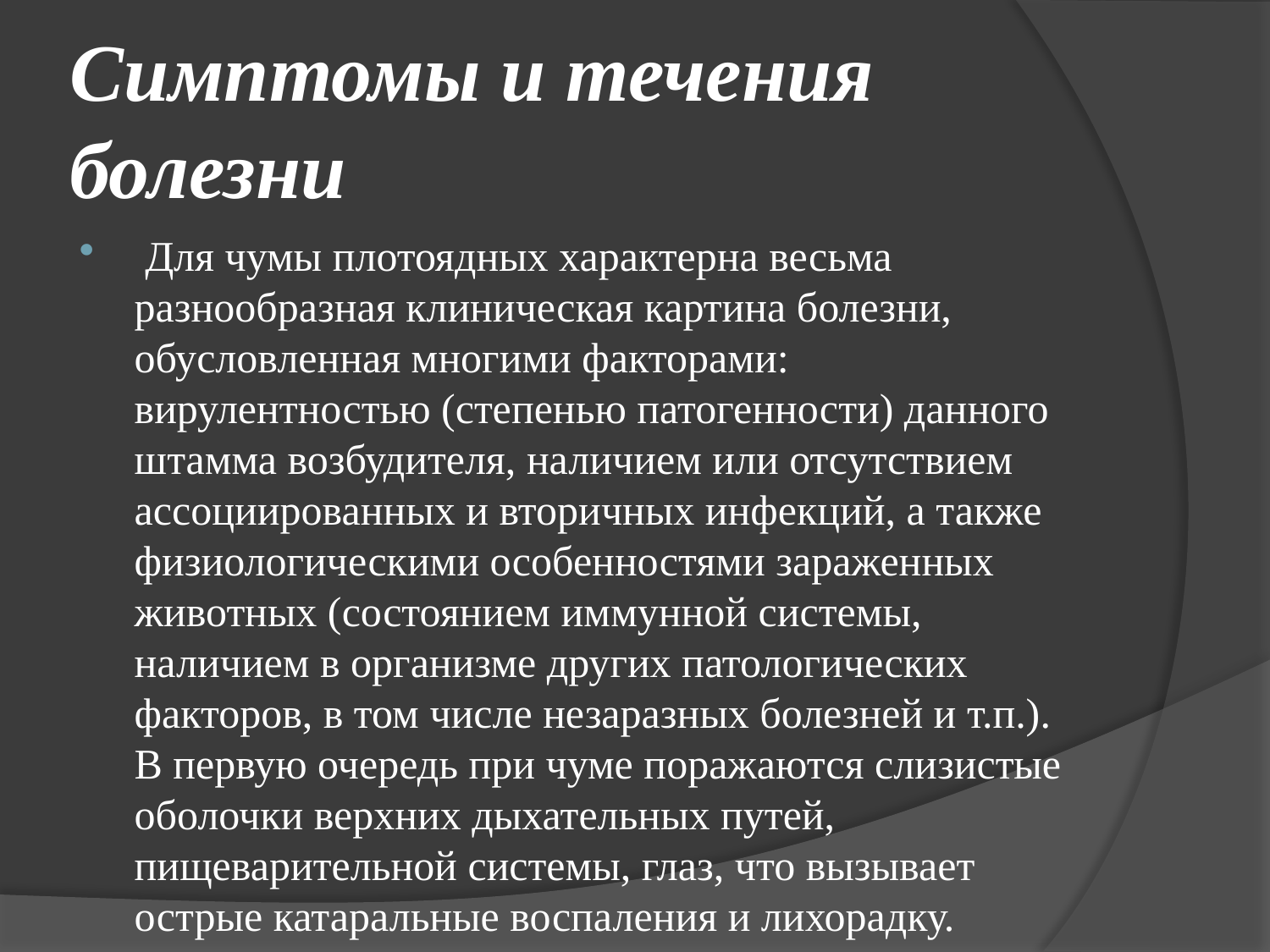

# Симптомы и течения болезни
 Для чумы плотоядных характерна весьма разнообразная клиническая картина болезни, обусловленная многими факторами: вирулентностью (степенью патогенности) данного штамма возбудителя, наличием или отсутствием ассоциированных и вторичных инфекций, а также физиологическими особенностями зараженных животных (состоянием иммунной системы, наличием в организме других патологических факторов, в том числе незаразных болезней и т.п.). В первую очередь при чуме поражаются слизистые оболочки верхних дыхательных путей, пищеварительной системы, глаз, что вызывает острые катаральные воспаления и лихорадку.